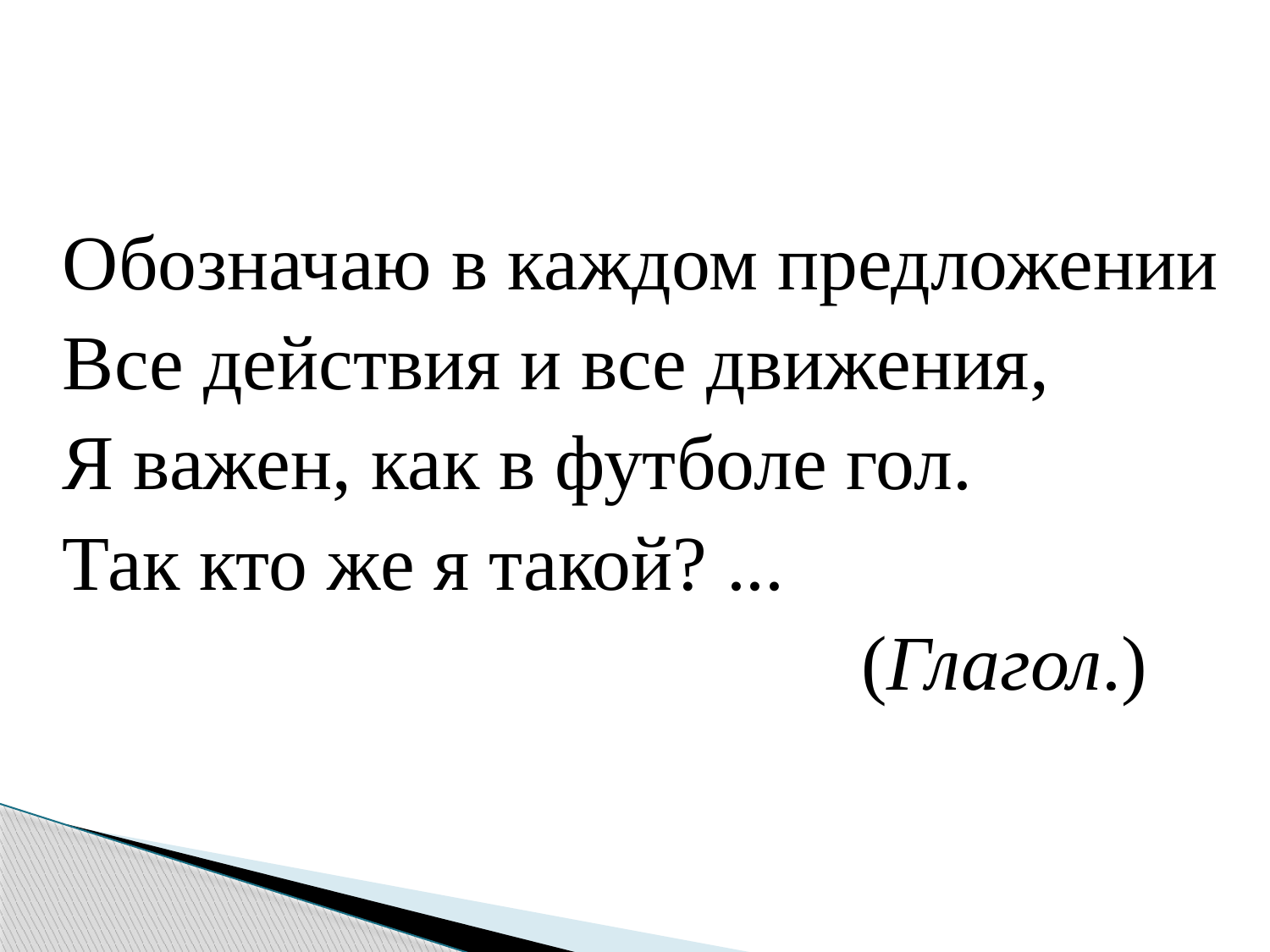

Обозначаю в каждом предложении
Все действия и все движения,
Я важен, как в футболе гол.
Так кто же я такой? ...
                                         (Глагол.)